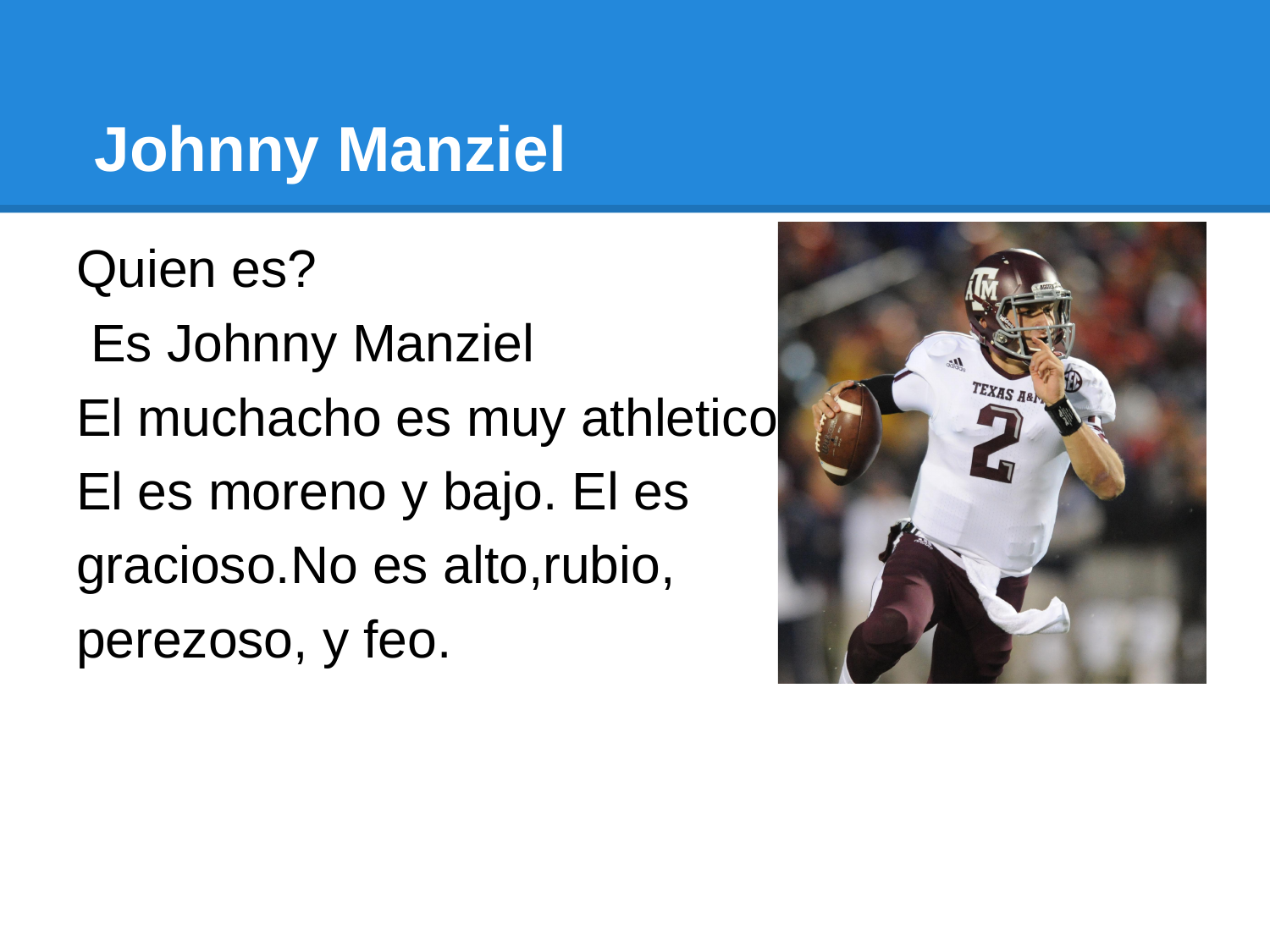

# Johnny Manziel
Quien es?
 Es Johnny Manziel
El muchacho es muy athletico.
El es moreno y bajo. El es
gracioso.No es alto,rubio,
perezoso, y feo.